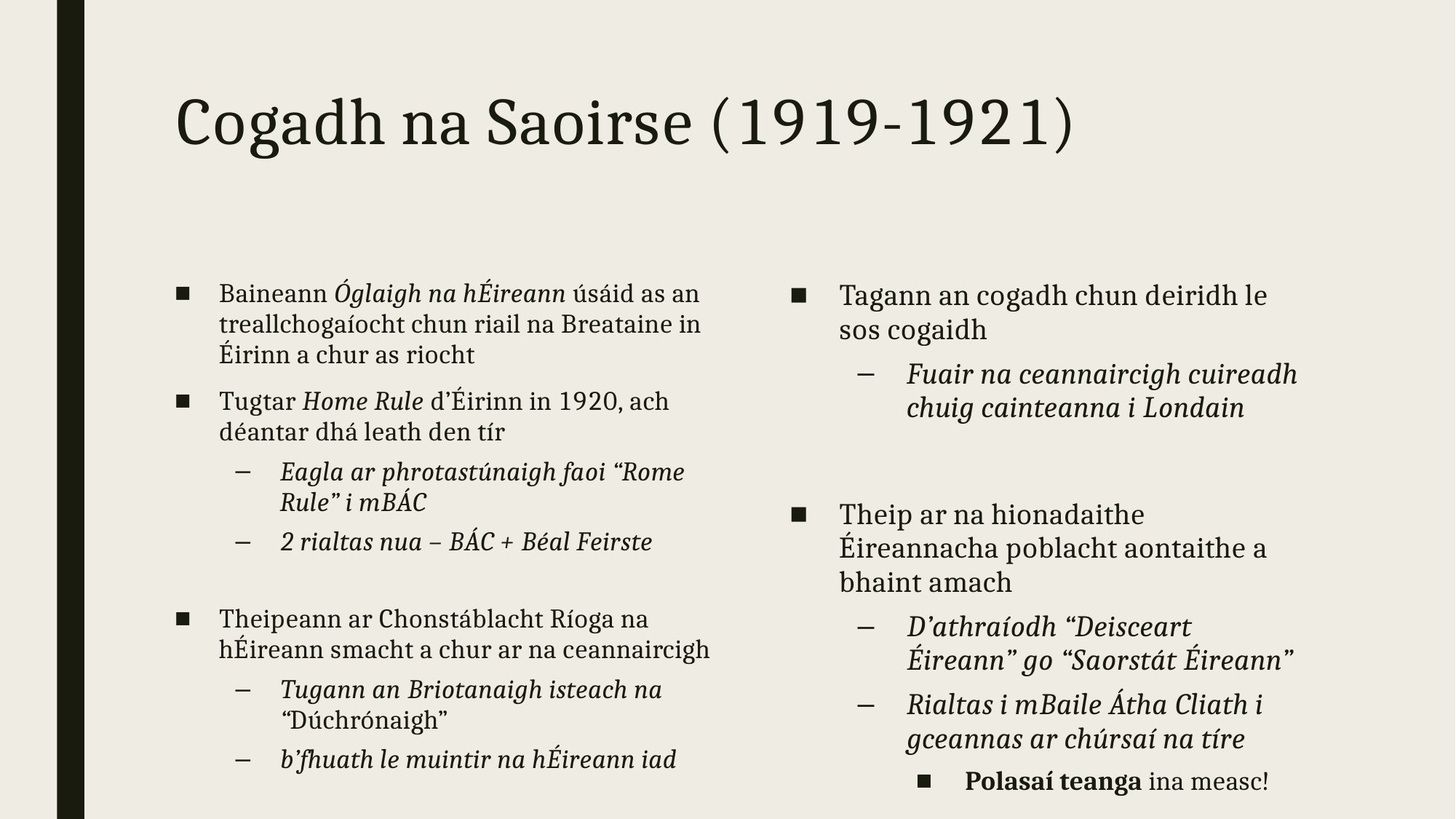

# Cogadh na Saoirse (1919-1921)
Baineann Óglaigh na hÉireann úsáid as an treallchogaíocht chun riail na Breataine in Éirinn a chur as riocht
Tugtar Home Rule d’Éirinn in 1920, ach déantar dhá leath den tír
Eagla ar phrotastúnaigh faoi “Rome Rule” i mBÁC
2 rialtas nua – BÁC + Béal Feirste
Theipeann ar Chonstáblacht Ríoga na hÉireann smacht a chur ar na ceannaircigh
Tugann an Briotanaigh isteach na “Dúchrónaigh”
b’fhuath le muintir na hÉireann iad
Tagann an cogadh chun deiridh le sos cogaidh
Fuair na ceannaircigh cuireadh chuig cainteanna i Londain

Theip ar na hionadaithe Éireannacha poblacht aontaithe a bhaint amach
D’athraíodh “Deisceart Éireann” go “Saorstát Éireann”
Rialtas i mBaile Átha Cliath i gceannas ar chúrsaí na tíre
Polasaí teanga ina measc!